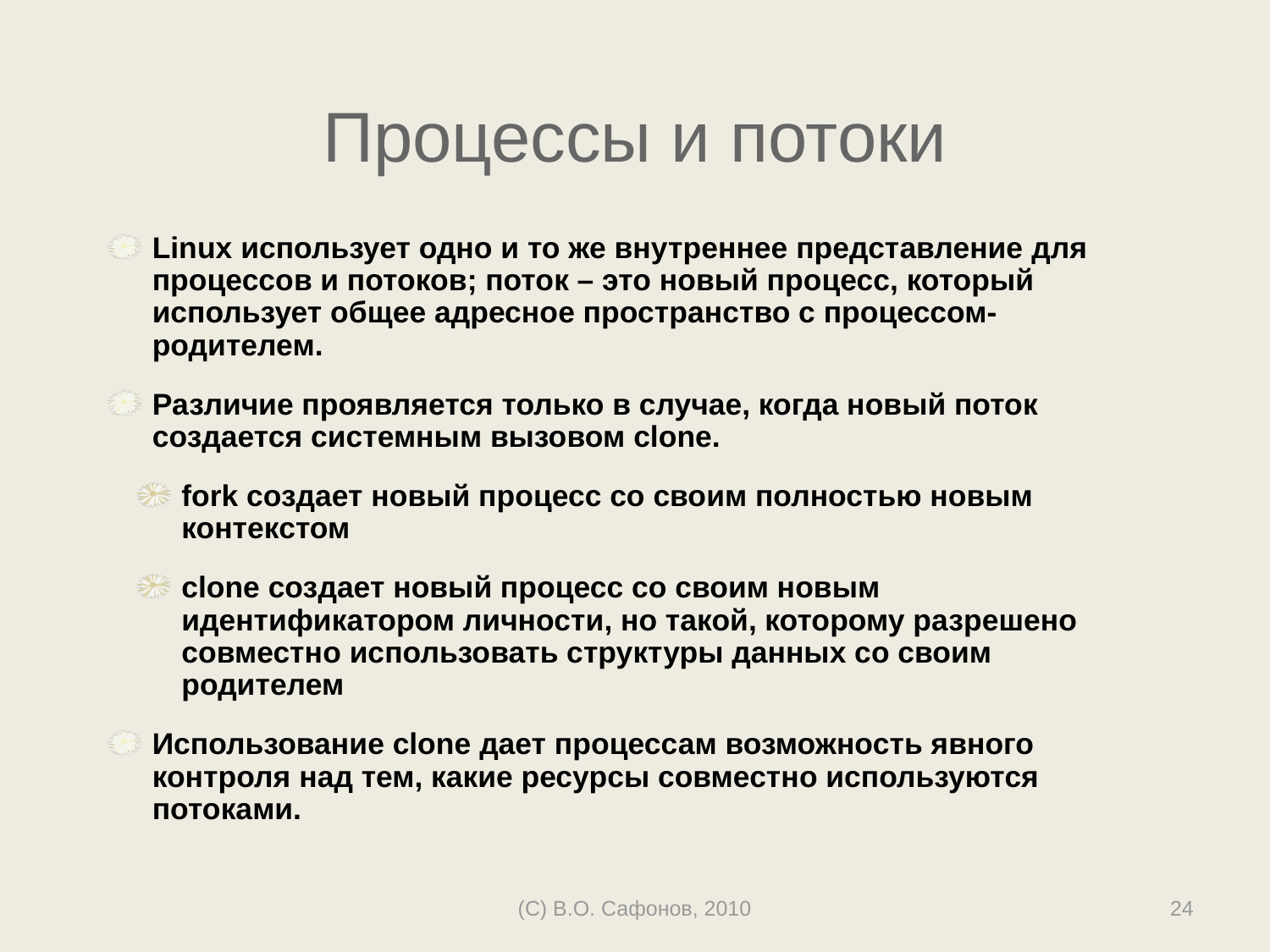

# Процессы и потоки
Linux использует одно и то же внутреннее представление для процессов и потоков; поток – это новый процесс, который использует общее адресное пространство с процессом-родителем.
Различие проявляется только в случае, когда новый поток создается системным вызовом clone.
fork создает новый процесс со своим полностью новым контекстом
clone создает новый процесс со своим новым идентификатором личности, но такой, которому разрешено совместно использовать структуры данных со своим родителем
Использование clone дает процессам возможность явного контроля над тем, какие ресурсы совместно используются потоками.
(C) В.О. Сафонов, 2010
24